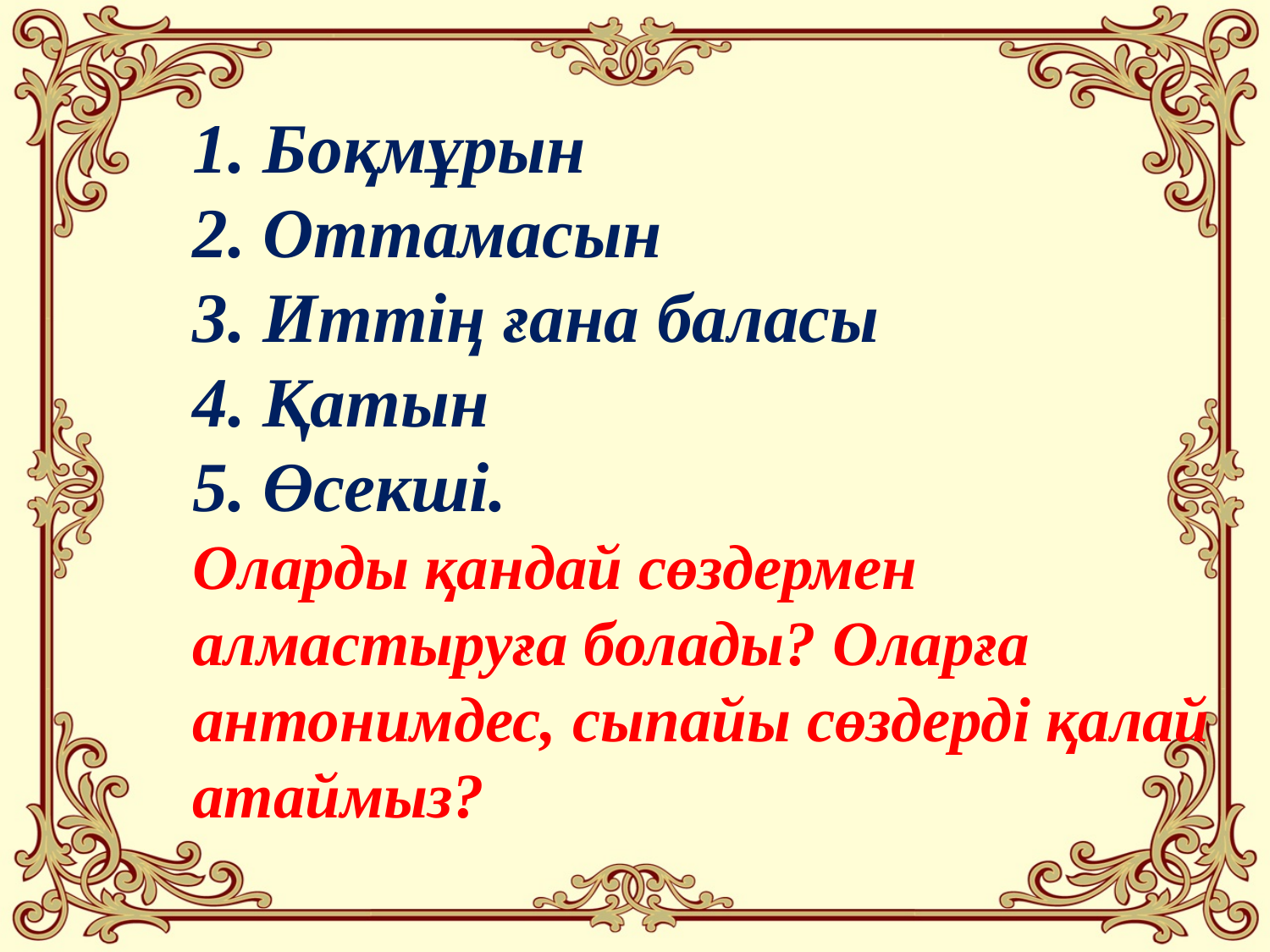

# 1. Боқмұрын 2. Оттамасын 3. Иттің ғана баласы 4. Қатын 5. Өсекші. Оларды қандай сөздермен алмастыруға болады? Оларға антонимдес, сыпайы сөздерді қалай атаймыз?